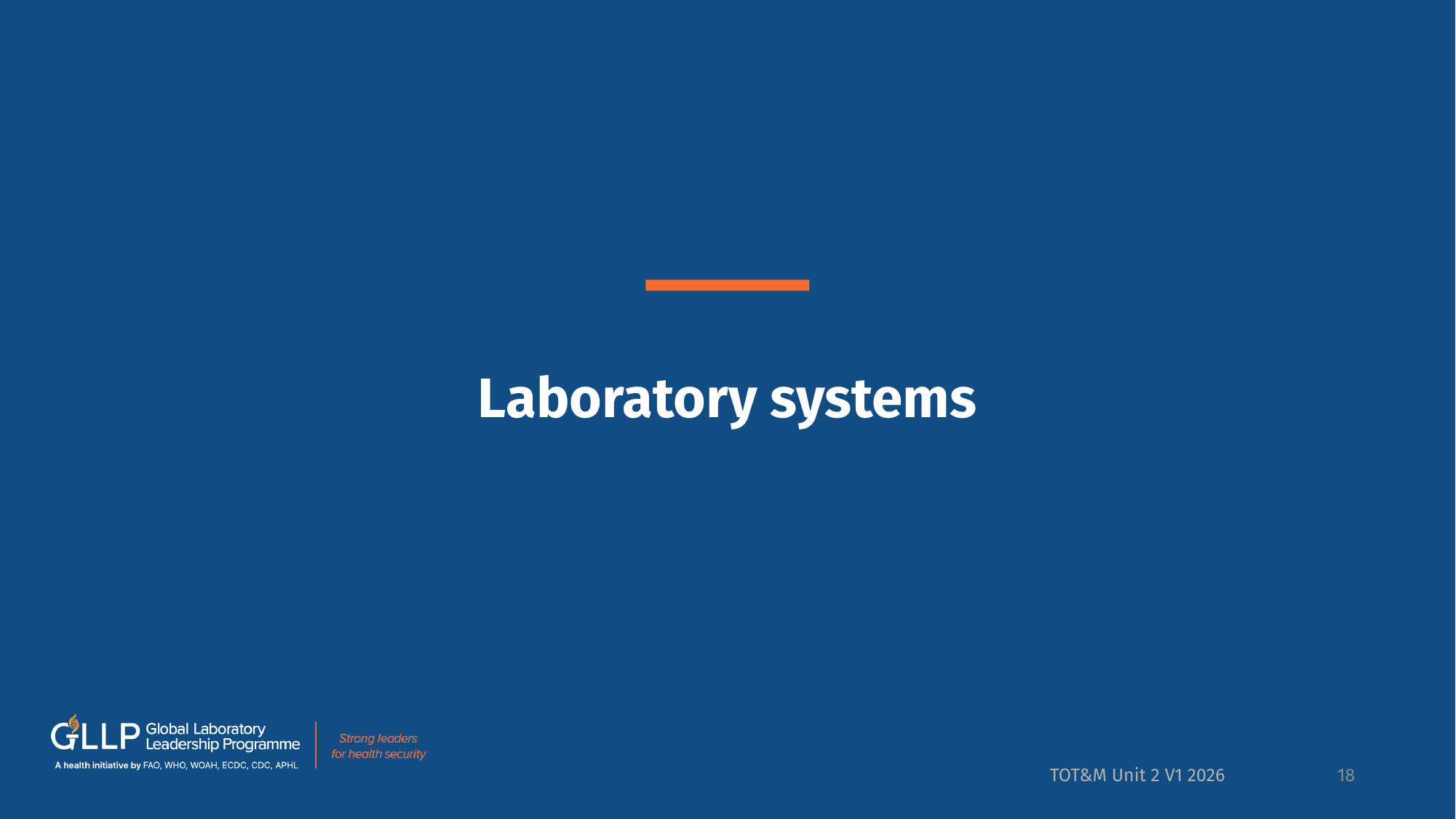

# Laboratory systems
TOT&M Unit 2 V1 2026
18